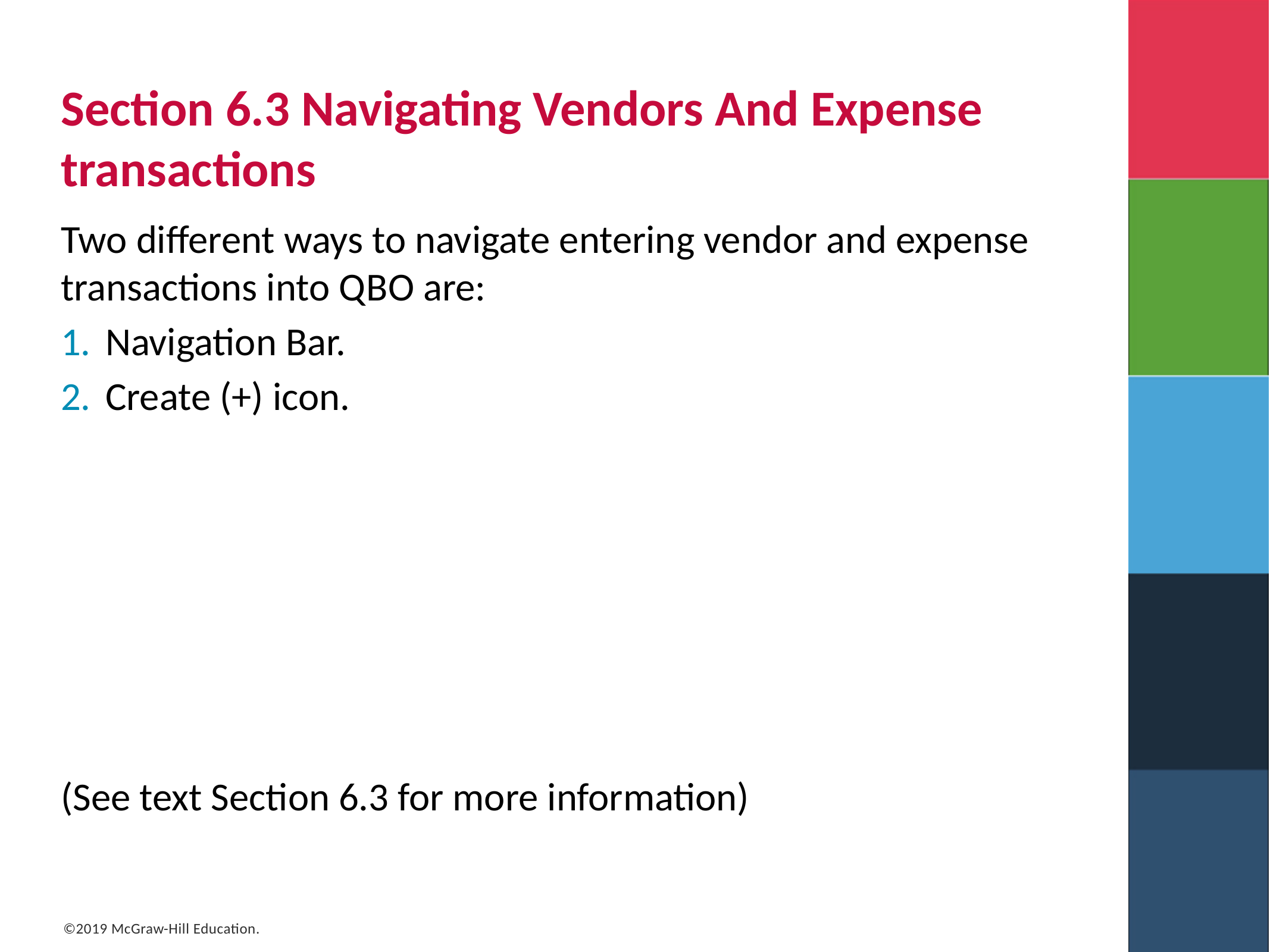

# Section 6.3 Navigating Vendors And Expense transactions
Two different ways to navigate entering vendor and expense transactions into Q B O are:
Navigation Bar.
Create (+) icon.
(See text Section 6.3 for more information)